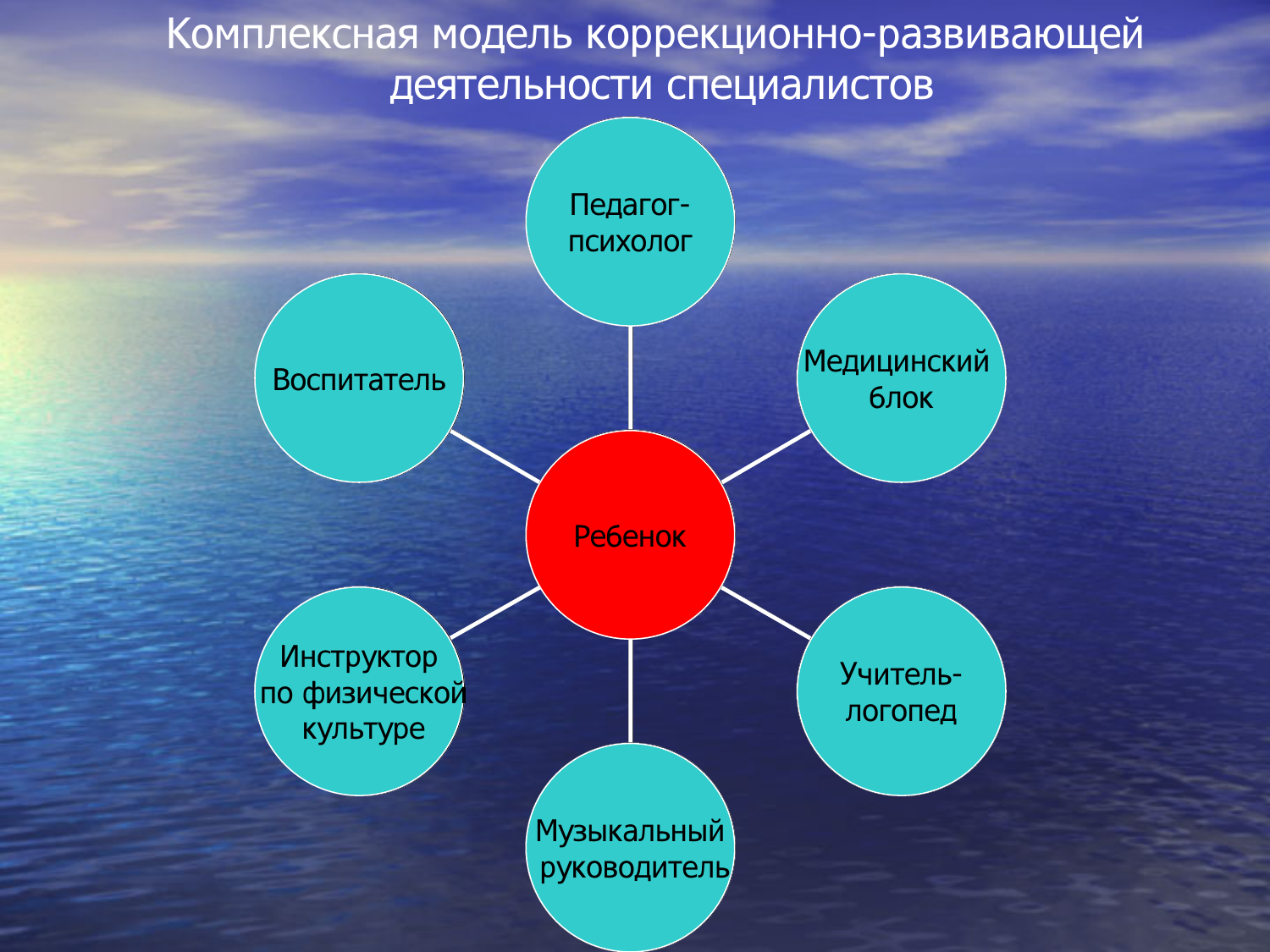

Комплексная модель коррекционно-развивающей
деятельности специалистов
Педагог-
психолог
Воспитатель
Медицинский
блок

Ребенок
Инструктор
 по физической
 культуре

Учитель-
логопед

Музыкальный
 руководитель